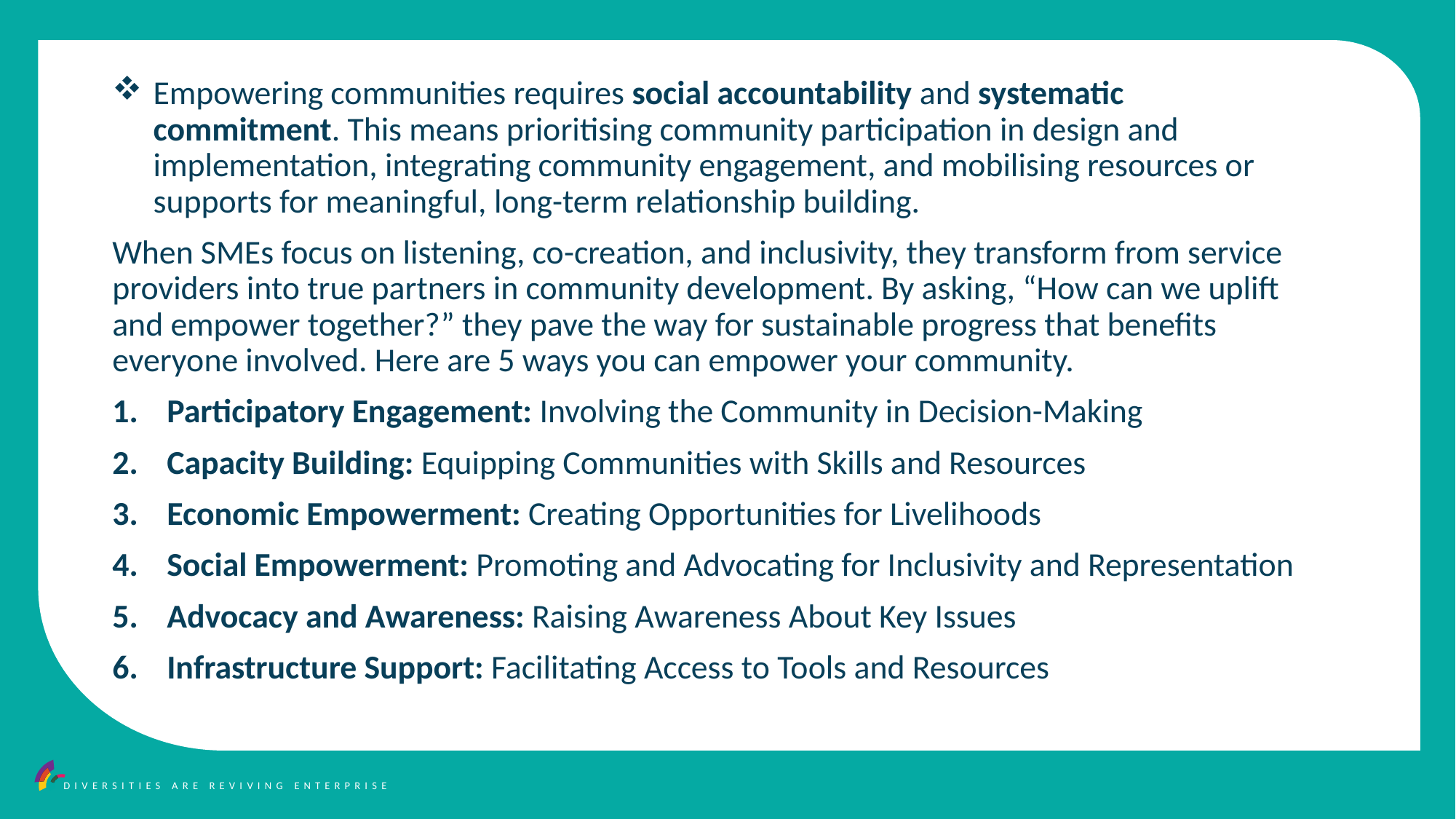

Empowering communities requires social accountability and systematic commitment. This means prioritising community participation in design and implementation, integrating community engagement, and mobilising resources or supports for meaningful, long-term relationship building.
When SMEs focus on listening, co-creation, and inclusivity, they transform from service providers into true partners in community development. By asking, “How can we uplift and empower together?” they pave the way for sustainable progress that benefits everyone involved. Here are 5 ways you can empower your community.
Participatory Engagement: Involving the Community in Decision-Making
Capacity Building: Equipping Communities with Skills and Resources
Economic Empowerment: Creating Opportunities for Livelihoods
Social Empowerment: Promoting and Advocating for Inclusivity and Representation
Advocacy and Awareness: Raising Awareness About Key Issues
Infrastructure Support: Facilitating Access to Tools and Resources